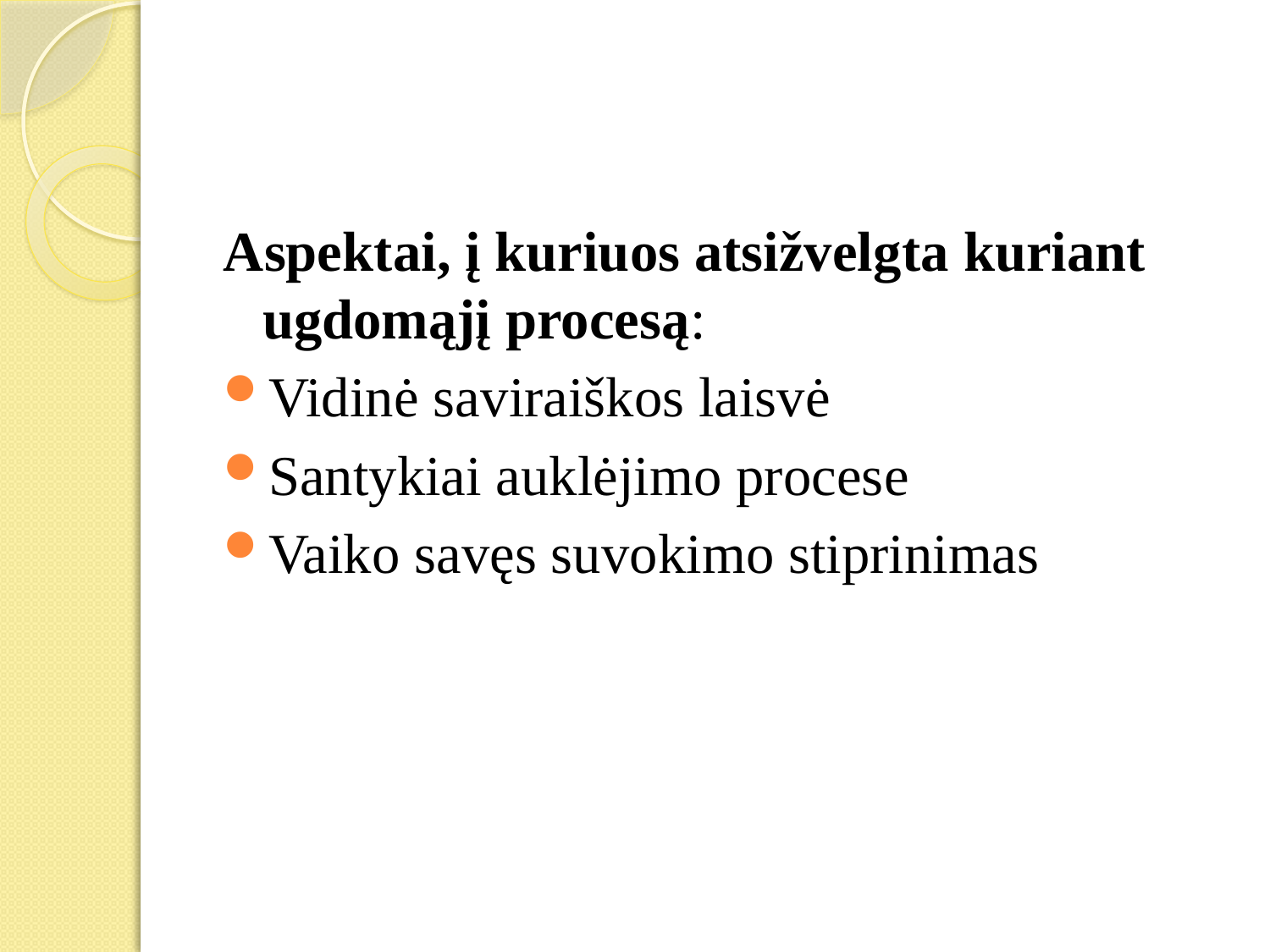

Aspektai, į kuriuos atsižvelgta kuriant ugdomąjį procesą:
Vidinė saviraiškos laisvė
Santykiai auklėjimo procese
Vaiko savęs suvokimo stiprinimas